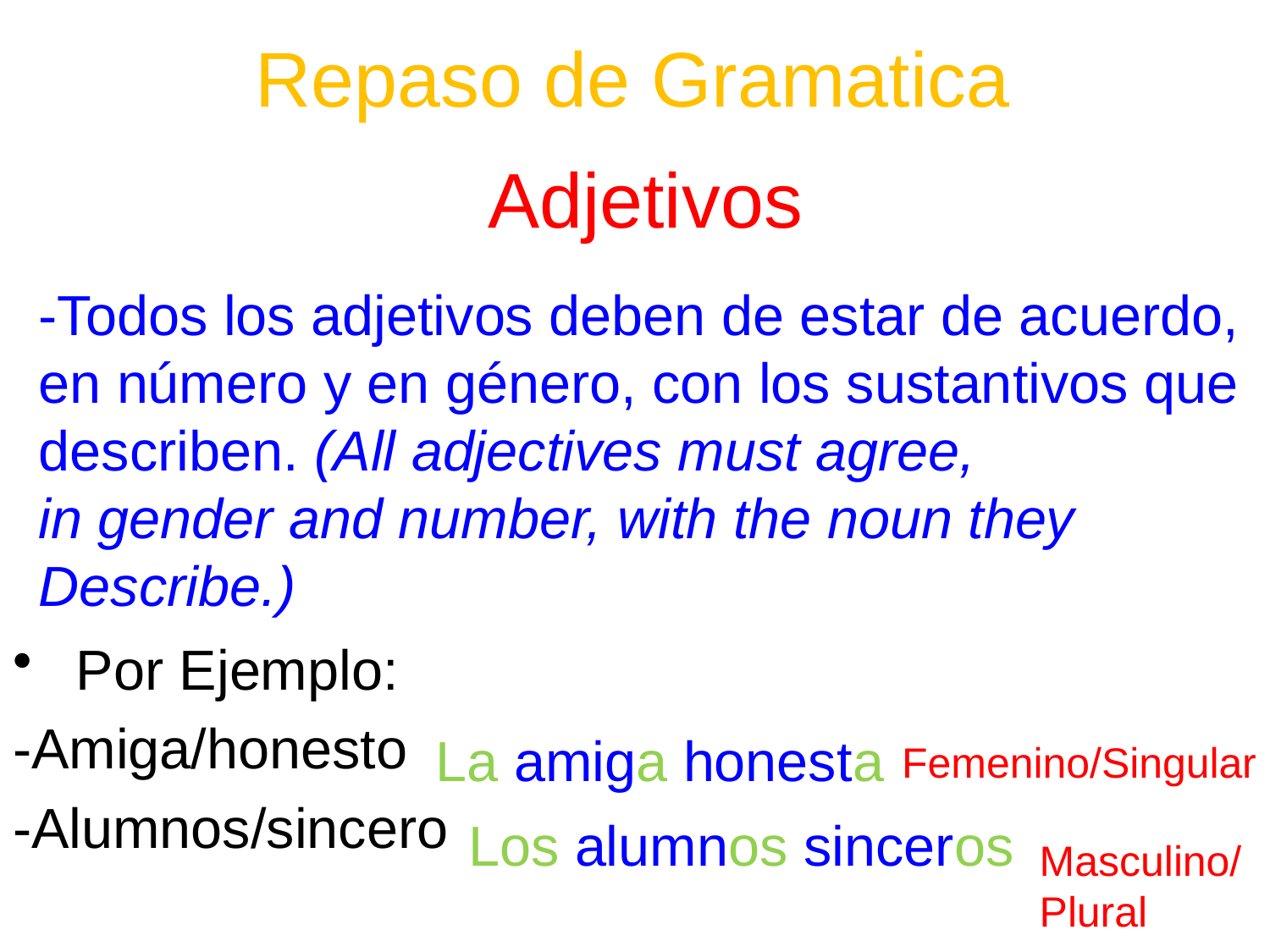

Repaso de Gramatica
# Adjetivos

 Por Ejemplo:
-Amiga/honesto
-Alumnos/sincero
-Todos los adjetivos deben de estar de acuerdo,
en número y en género, con los sustantivos que
describen. (All adjectives must agree,
in gender and number, with the noun they
Describe.)
La amiga honesta
Femenino/Singular
Los alumnos sinceros
Masculino/
Plural